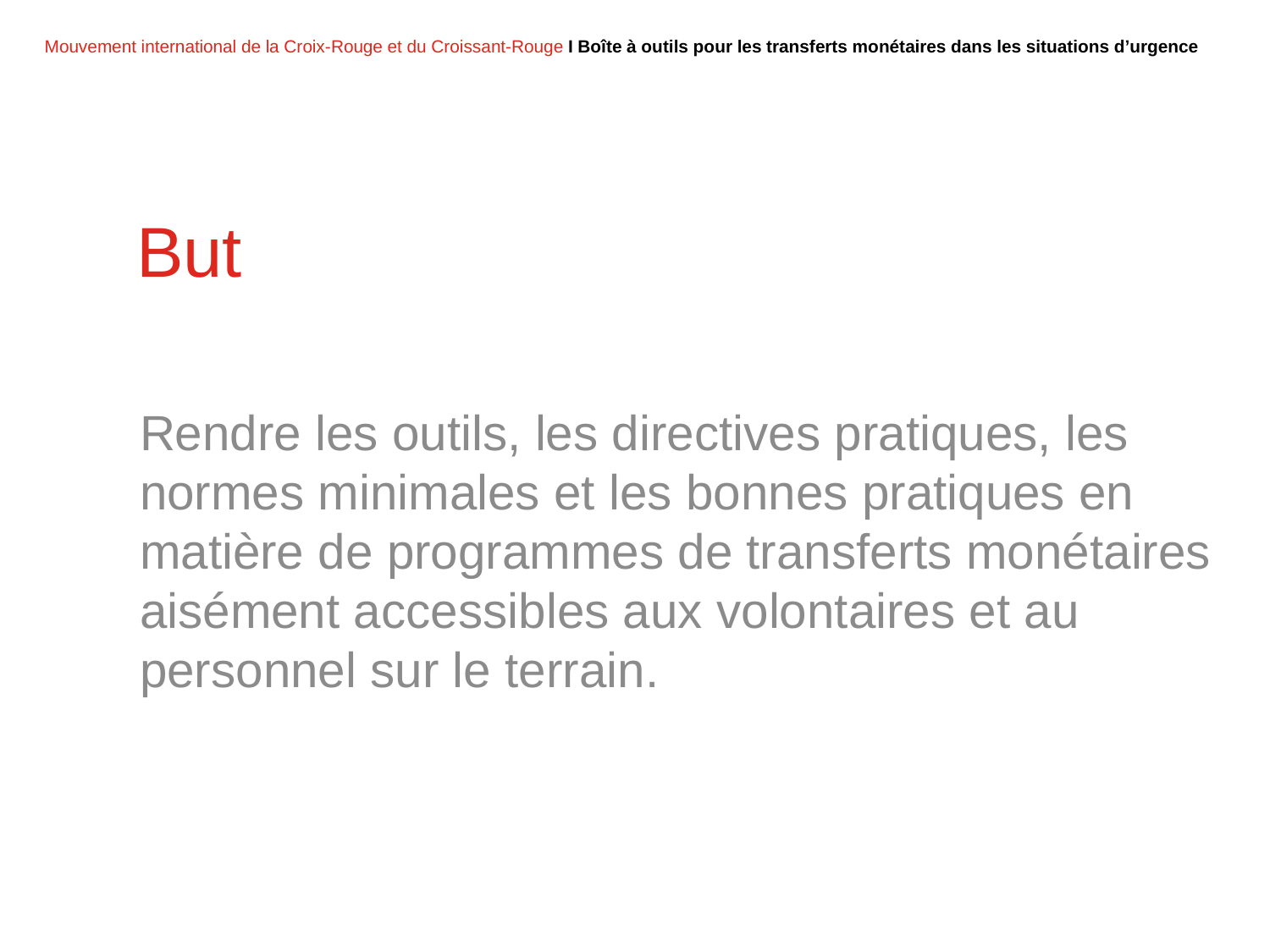

# But

Rendre les outils, les directives pratiques, les normes minimales et les bonnes pratiques en matière de programmes de transferts monétaires aisément accessibles aux volontaires et au personnel sur le terrain.